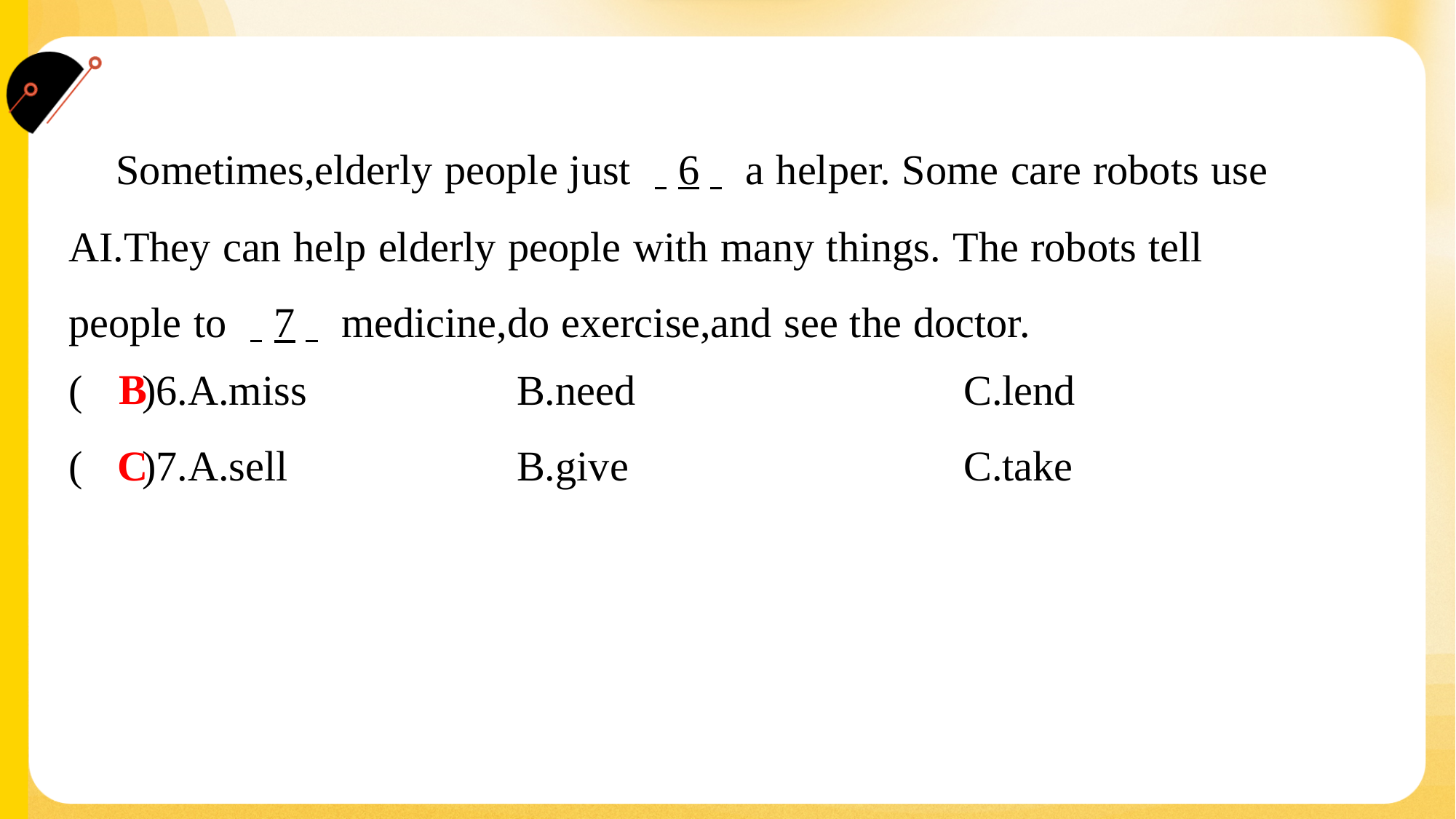

Sometimes,elderly people just . .6. . a helper. Some care robots use
AI.They can help elderly people with many things. The robots tell
people to . .7. . medicine,do exercise,and see the doctor.#4
B
(     )6.A.miss	B.need	C.lend
C
(     )7.A.sell	B.give	C.take